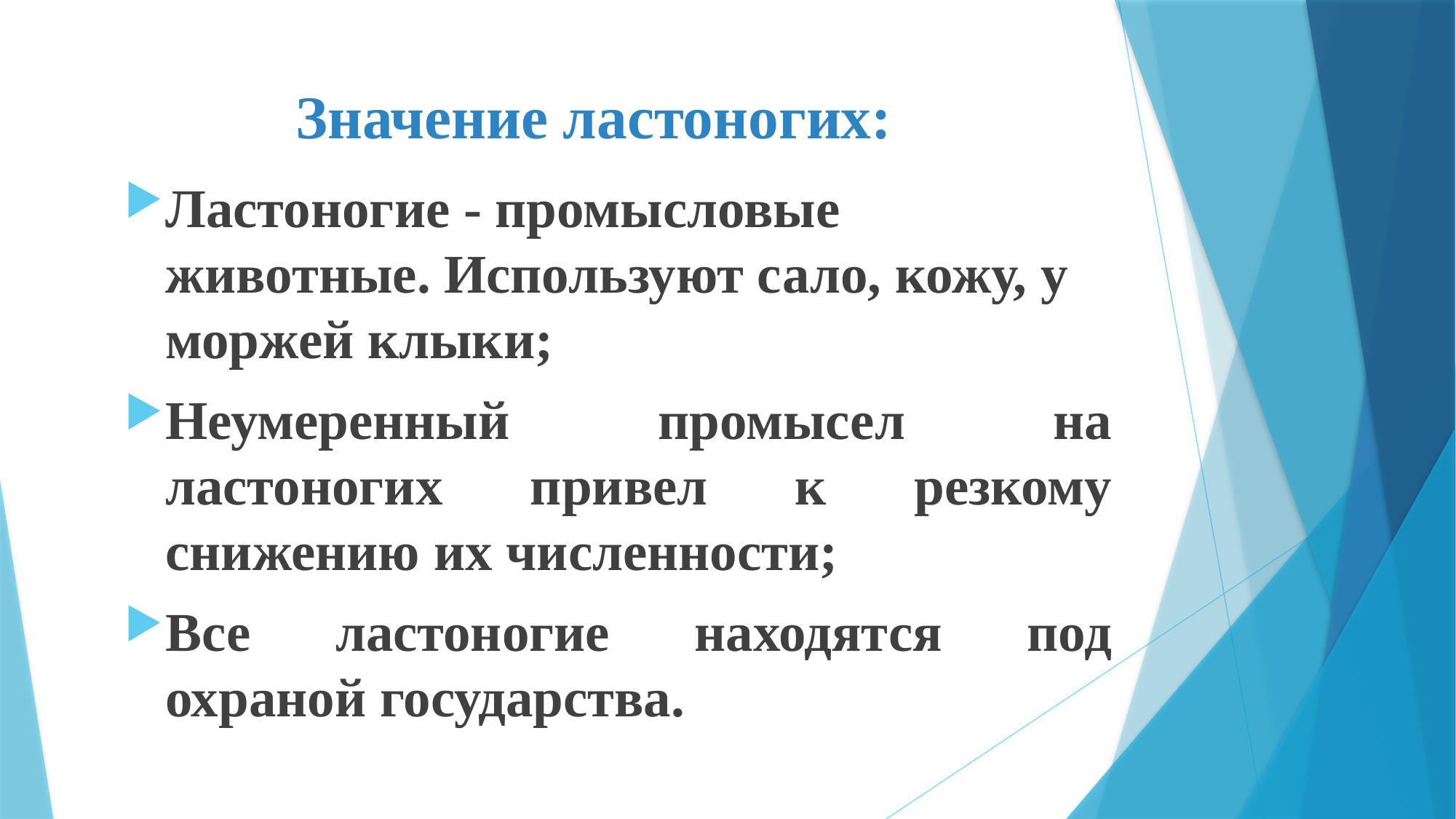

# Значение ластоногих:
Ластоногие - промысловые животные. Используют сало, кожу, у моржей клыки;
Неумеренный промысел на ластоногих привел к резкому снижению их численности;
Все ластоногие находятся под охраной государства.